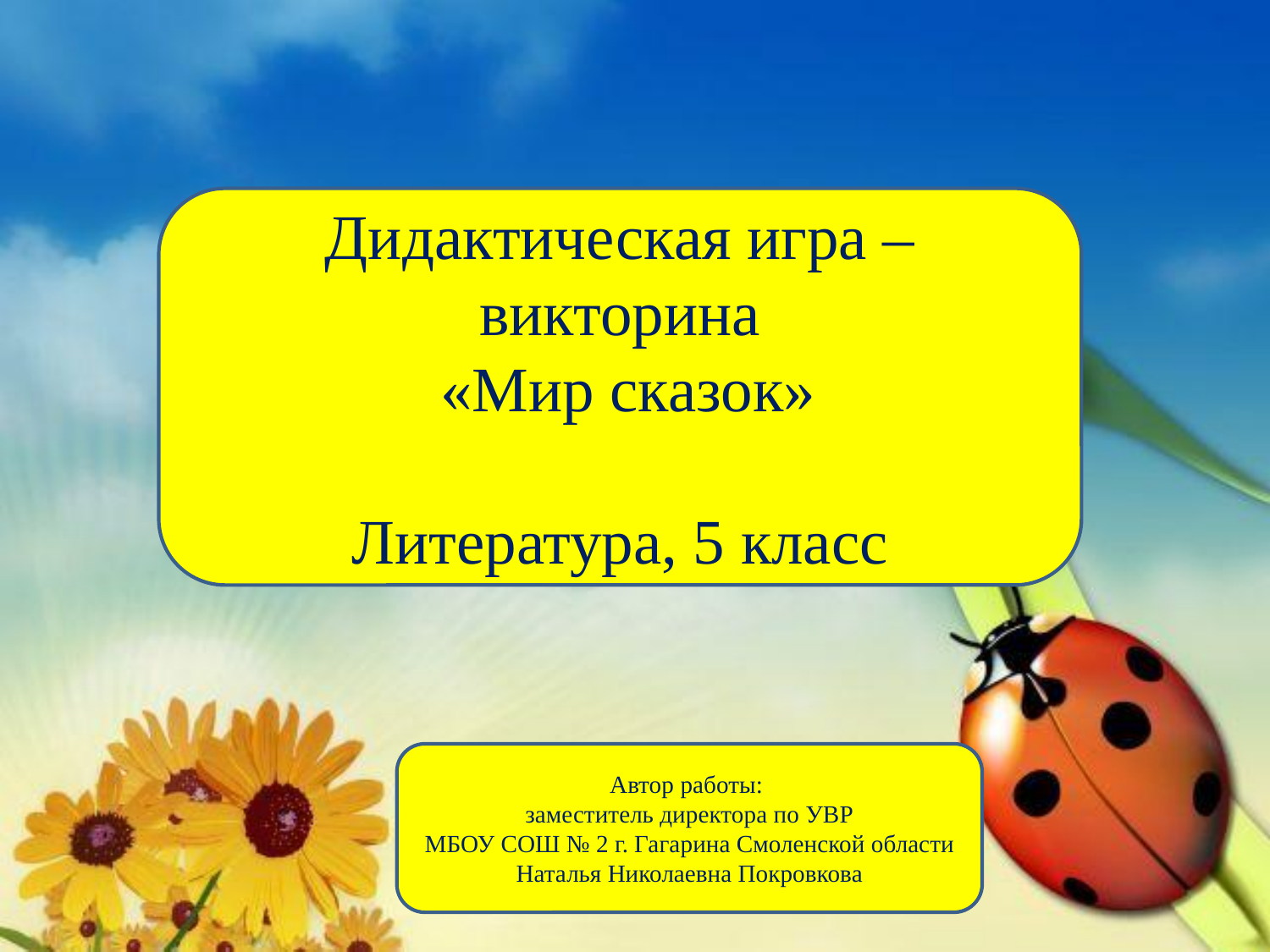

Дидактическая игра – викторина
 «Мир сказок»

Литература, 5 класс
Автор работы:
заместитель директора по УВР
МБОУ СОШ № 2 г. Гагарина Смоленской области
Наталья Николаевна Покровкова